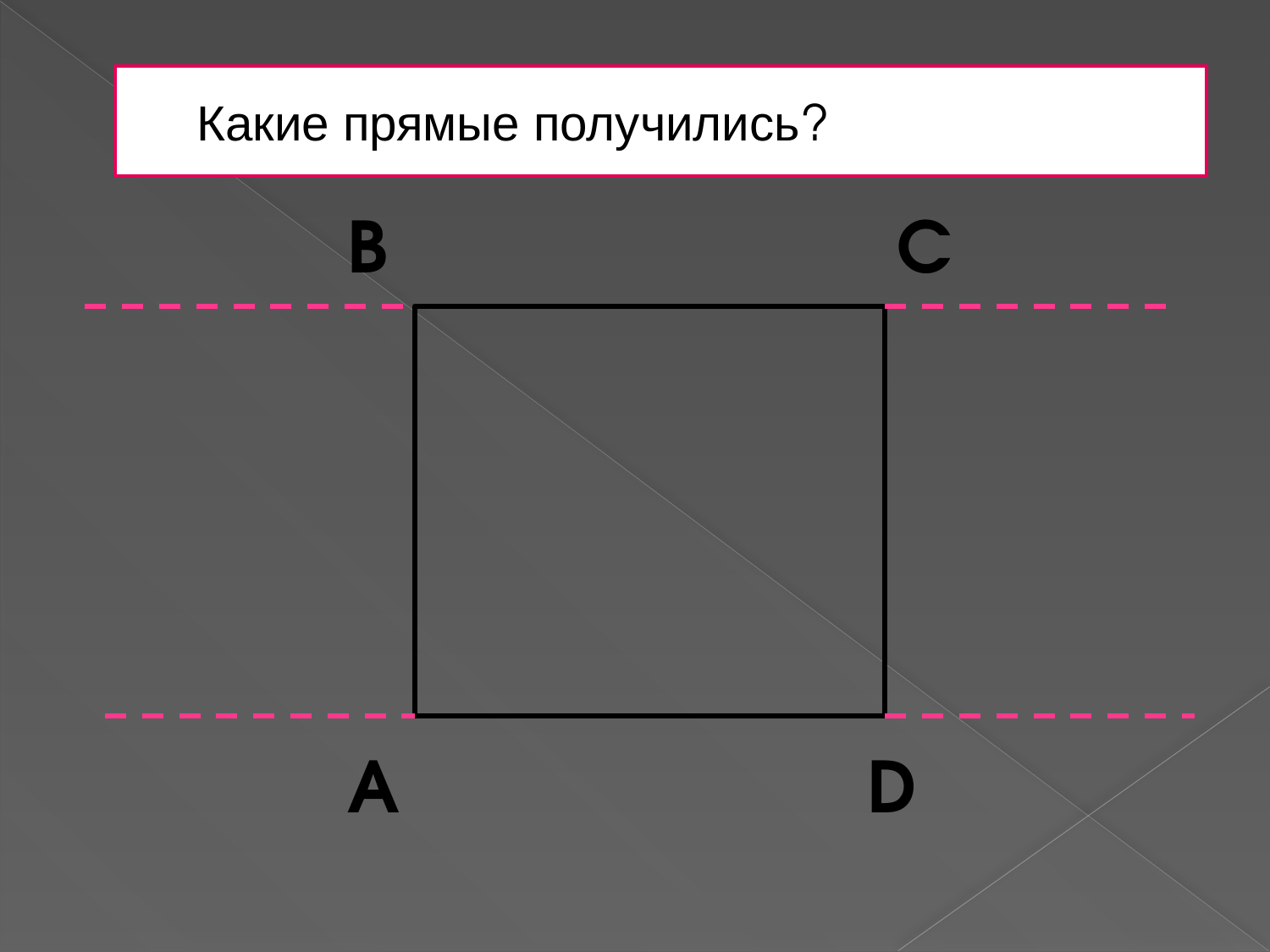

# Определите, какая фигура изображена.
Постройте такую же в тетради.
Назовите противоположные стороны данной фигуры.
Продолжите эти стороны за пределы фигуры.
Какие прямые получились?
B
C

A
D